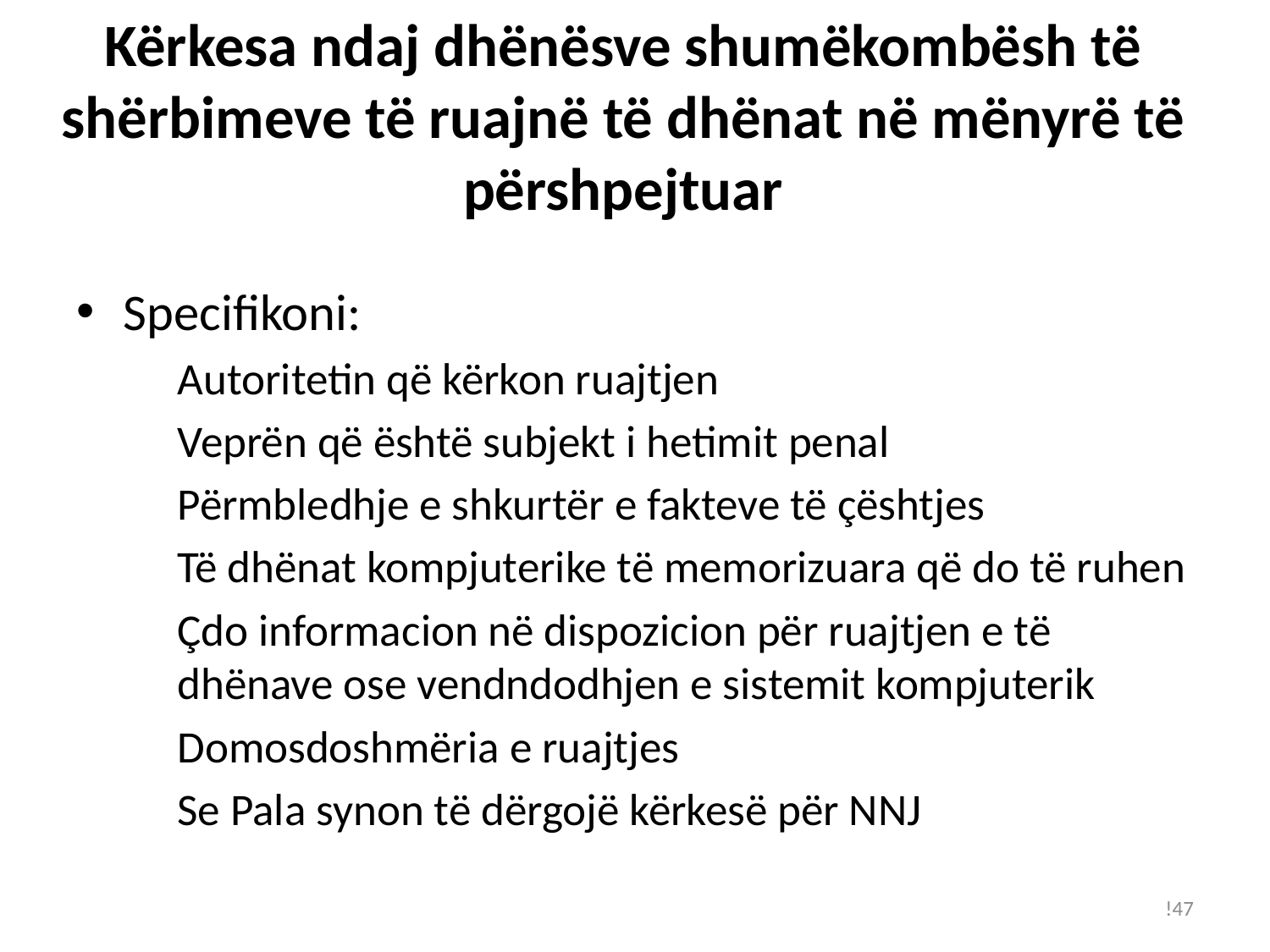

# Kërkesa ndaj dhënësve shumëkombësh të shërbimeve të ruajnë të dhënat në mënyrë të përshpejtuar
Specifikoni:
Autoritetin që kërkon ruajtjen
Veprën që është subjekt i hetimit penal
Përmbledhje e shkurtër e fakteve të çështjes
Të dhënat kompjuterike të memorizuara që do të ruhen
Çdo informacion në dispozicion për ruajtjen e të dhënave ose vendndodhjen e sistemit kompjuterik
Domosdoshmëria e ruajtjes
Se Pala synon të dërgojë kërkesë për NNJ
!47